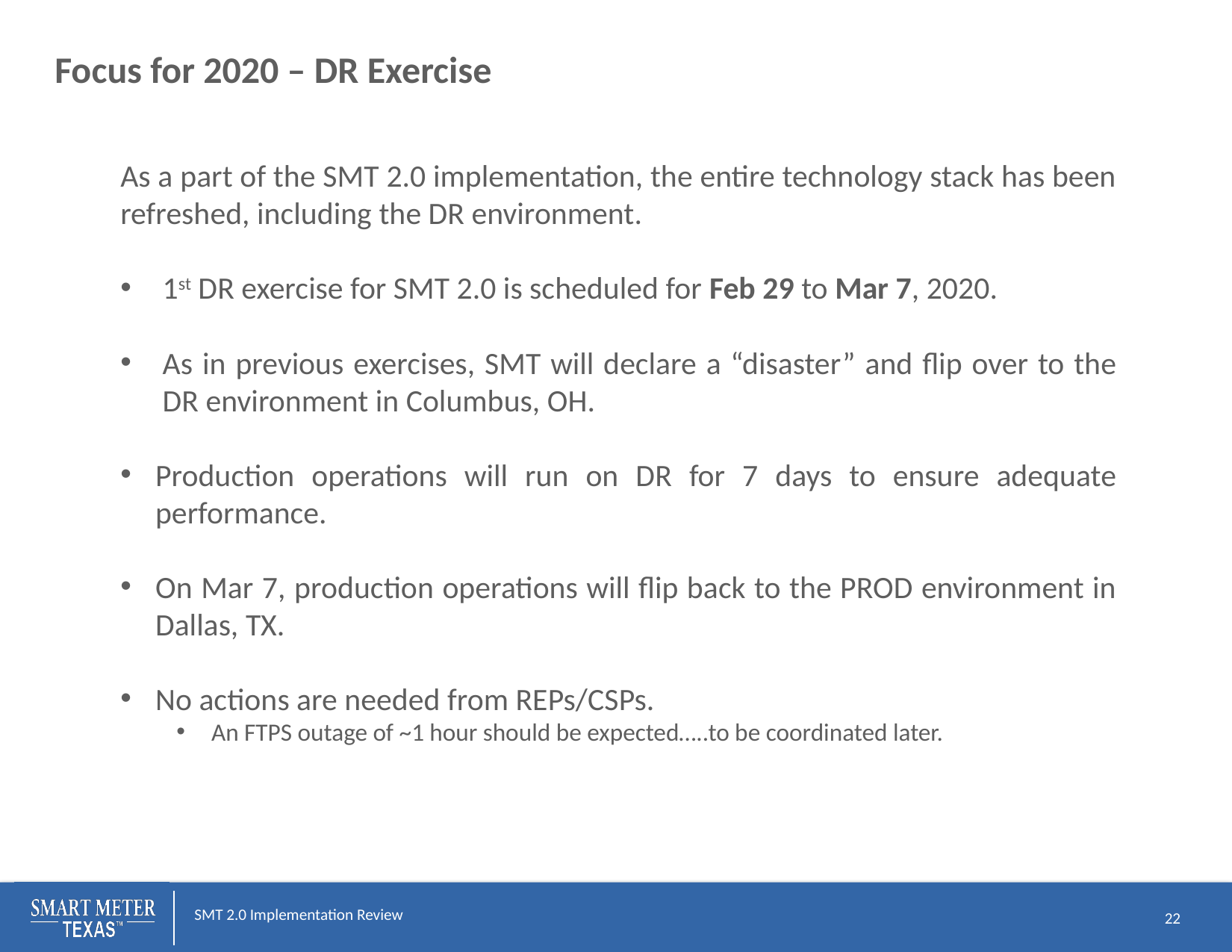

# Focus for 2020 – DR Exercise

As a part of the SMT 2.0 implementation, the entire technology stack has been refreshed, including the DR environment.

1st DR exercise for SMT 2.0 is scheduled for Feb 29 to Mar 7, 2020.

As in previous exercises, SMT will declare a “disaster” and flip over to the DR environment in Columbus, OH.

Production operations will run on DR for 7 days to ensure adequate performance.

On Mar 7, production operations will flip back to the PROD environment in Dallas, TX.

No actions are needed from REPs/CSPs.
An FTPS outage of ~1 hour should be expected…..to be coordinated later.
22